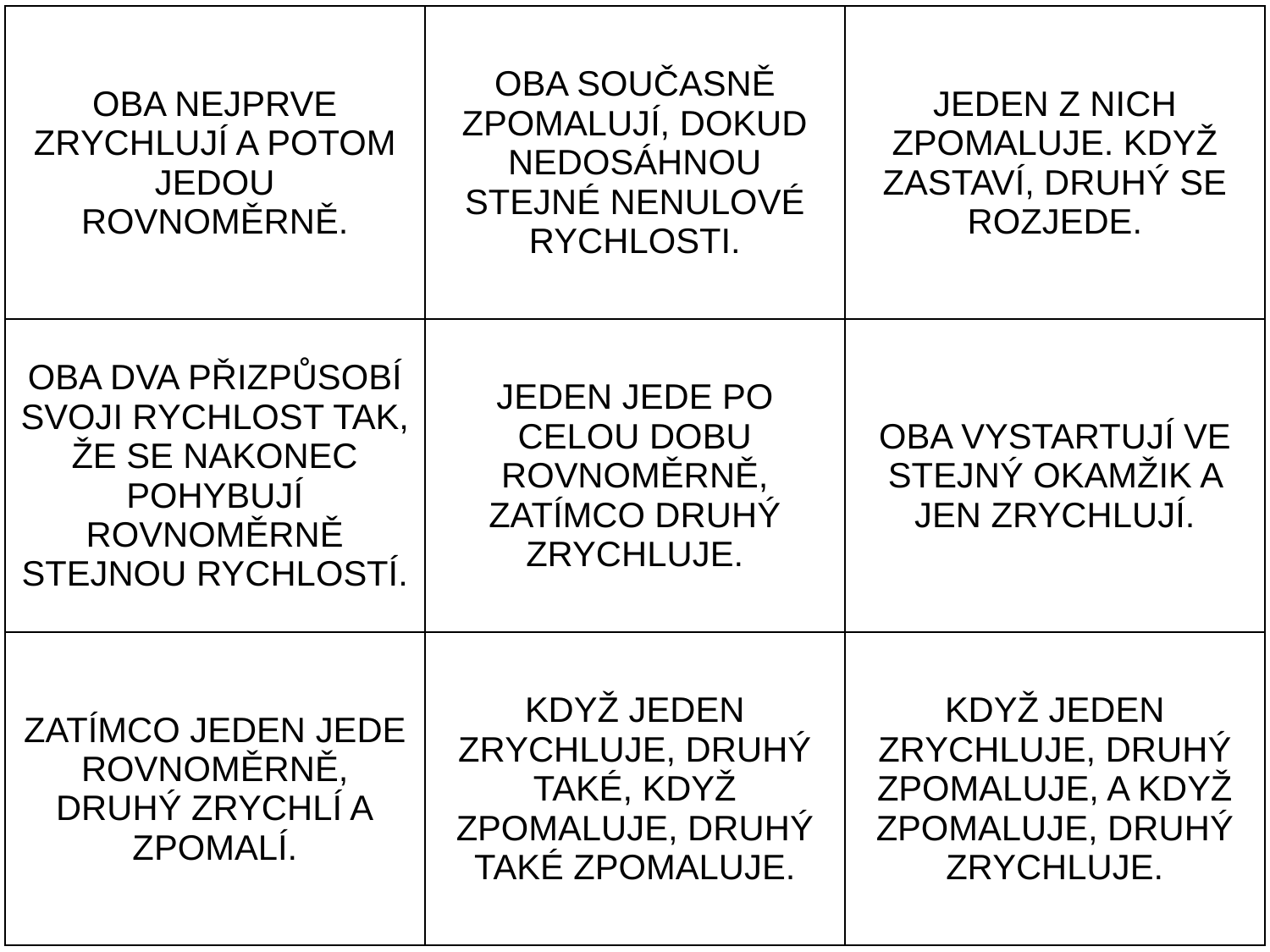

| OBA NEJPRVE ZRYCHLUJÍ A POTOM JEDOU ROVNOMĚRNĚ. | OBA SOUČASNĚ ZPOMALUJÍ, DOKUD NEDOSÁHNOU STEJNÉ NENULOVÉ RYCHLOSTI. | JEDEN Z NICH ZPOMALUJE. KDYŽ ZASTAVÍ, DRUHÝ SE ROZJEDE. |
| --- | --- | --- |
| OBA DVA PŘIZPŮSOBÍ SVOJI RYCHLOST TAK, ŽE SE NAKONEC POHYBUJÍ ROVNOMĚRNĚ STEJNOU RYCHLOSTÍ. | JEDEN JEDE PO CELOU DOBU ROVNOMĚRNĚ, ZATÍMCO DRUHÝ ZRYCHLUJE. | OBA VYSTARTUJÍ VE STEJNÝ OKAMŽIK A JEN ZRYCHLUJÍ. |
| ZATÍMCO JEDEN JEDE ROVNOMĚRNĚ, DRUHÝ ZRYCHLÍ A ZPOMALÍ. | KDYŽ JEDEN ZRYCHLUJE, DRUHÝ TAKÉ, KDYŽ ZPOMALUJE, DRUHÝ TAKÉ ZPOMALUJE. | KDYŽ JEDEN ZRYCHLUJE, DRUHÝ ZPOMALUJE, A KDYŽ ZPOMALUJE, DRUHÝ ZRYCHLUJE. |